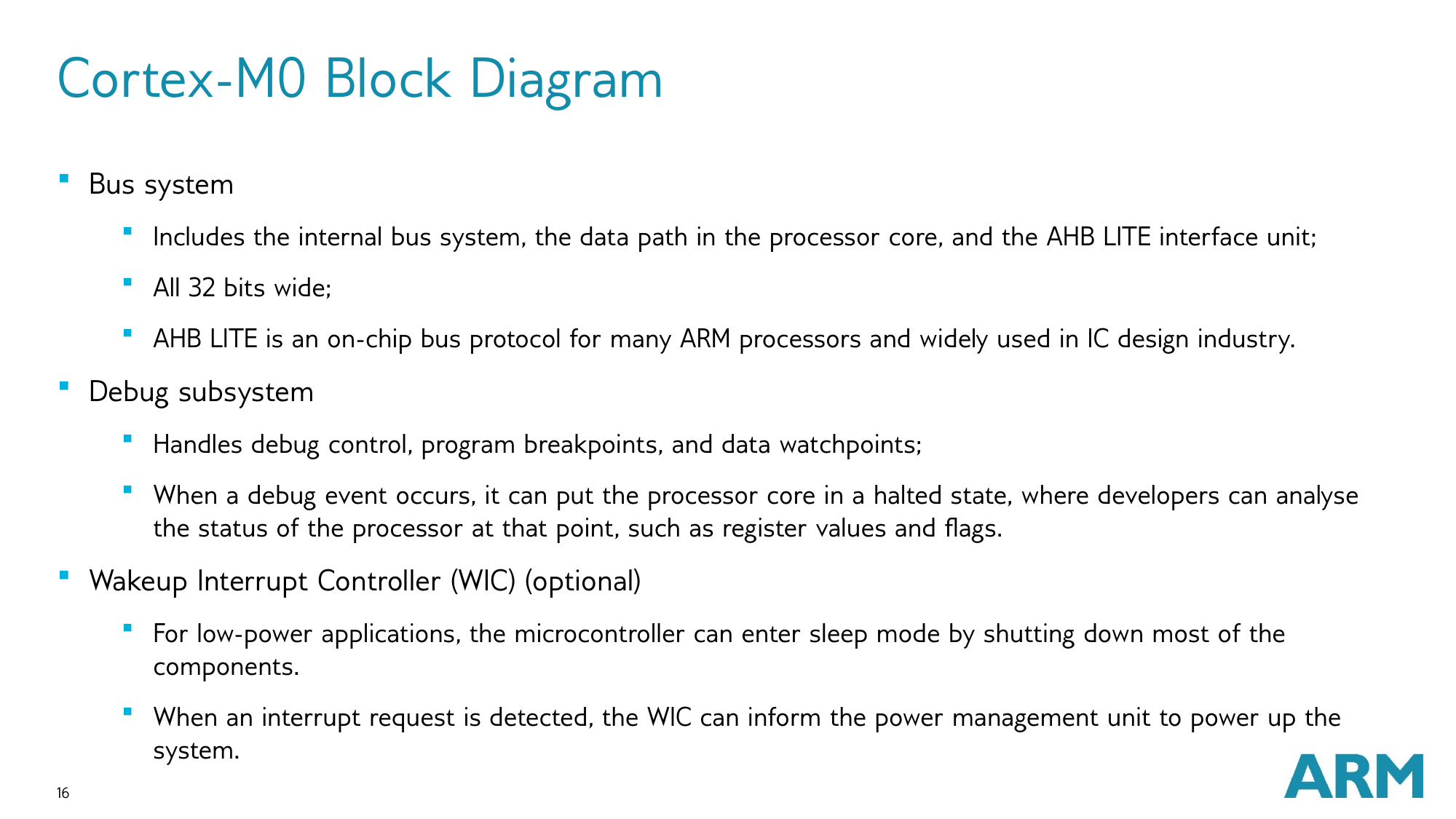

# Cortex-M0 Block Diagram
Bus system
Includes the internal bus system, the data path in the processor core, and the AHB LITE interface unit;
All 32 bits wide;
AHB LITE is an on-chip bus protocol for many ARM processors and widely used in IC design industry.
Debug subsystem
Handles debug control, program breakpoints, and data watchpoints;
When a debug event occurs, it can put the processor core in a halted state, where developers can analyse the status of the processor at that point, such as register values and flags.
Wakeup Interrupt Controller (WIC) (optional)
For low-power applications, the microcontroller can enter sleep mode by shutting down most of the components.
When an interrupt request is detected, the WIC can inform the power management unit to power up the system.